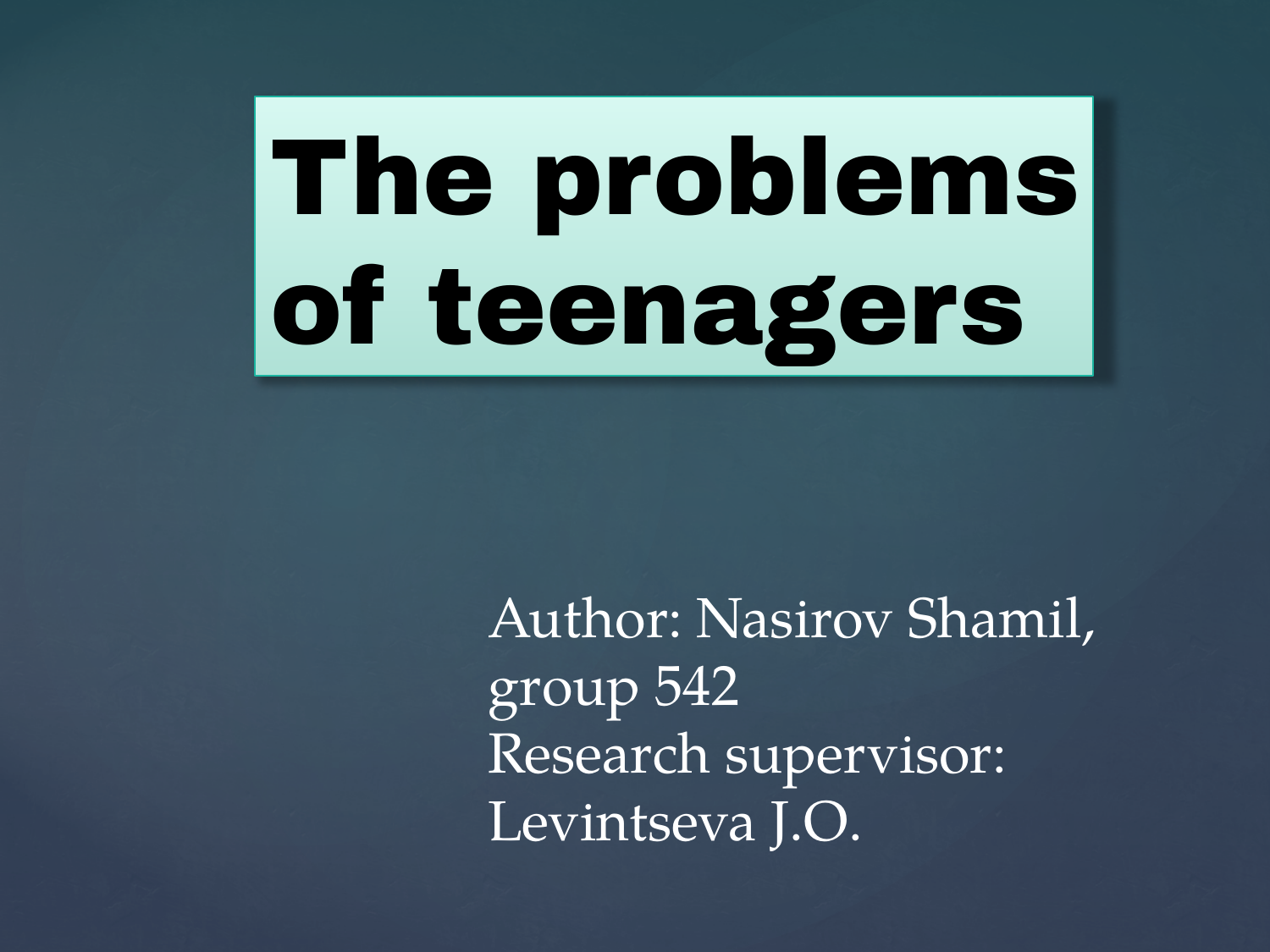

The problems of teenagers
# Author: Nasirov Shamil, group 542 Research supervisor: Levintseva J.O.